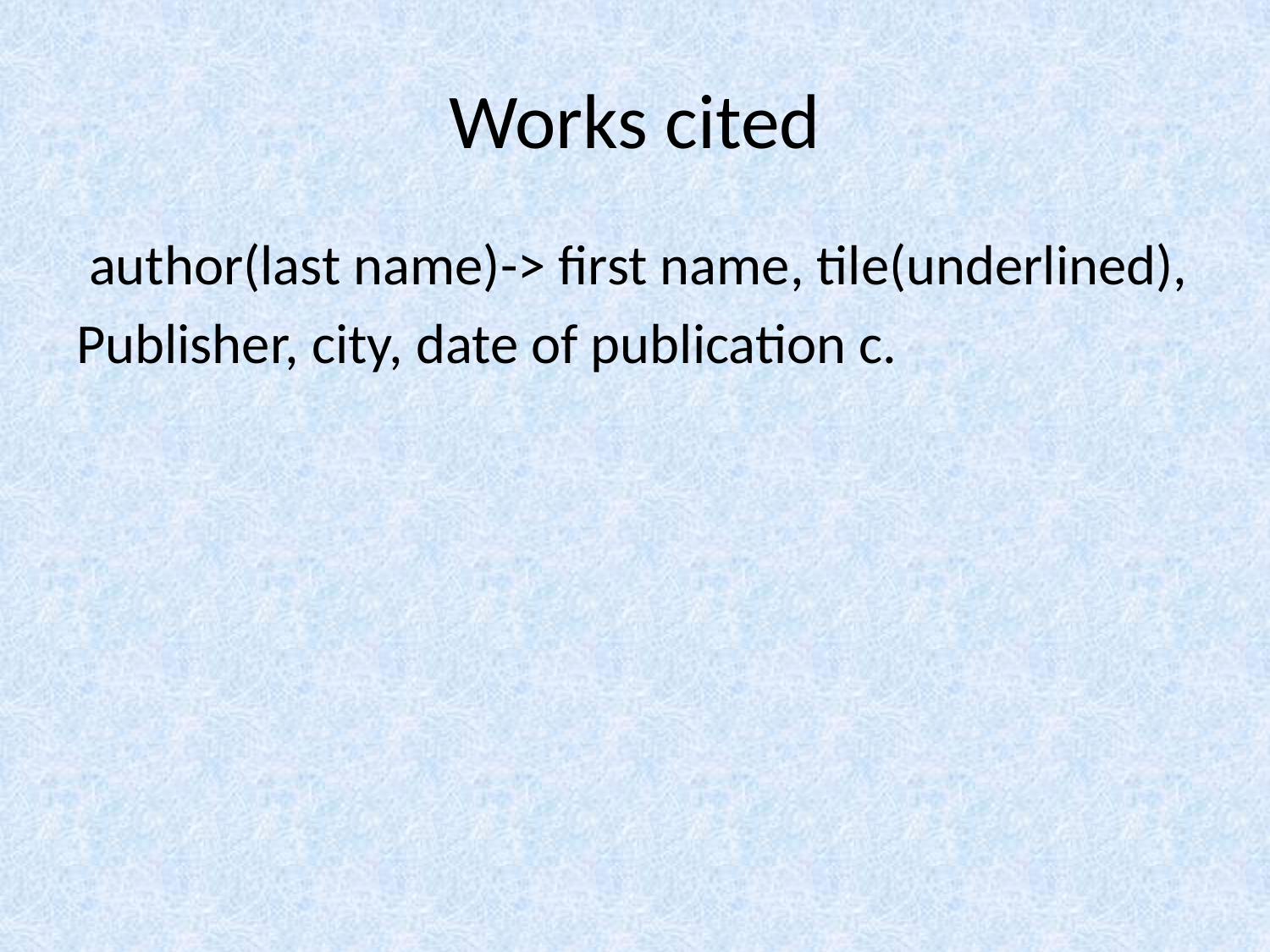

# Works cited
 author(last name)-> first name, tile(underlined),
Publisher, city, date of publication c.